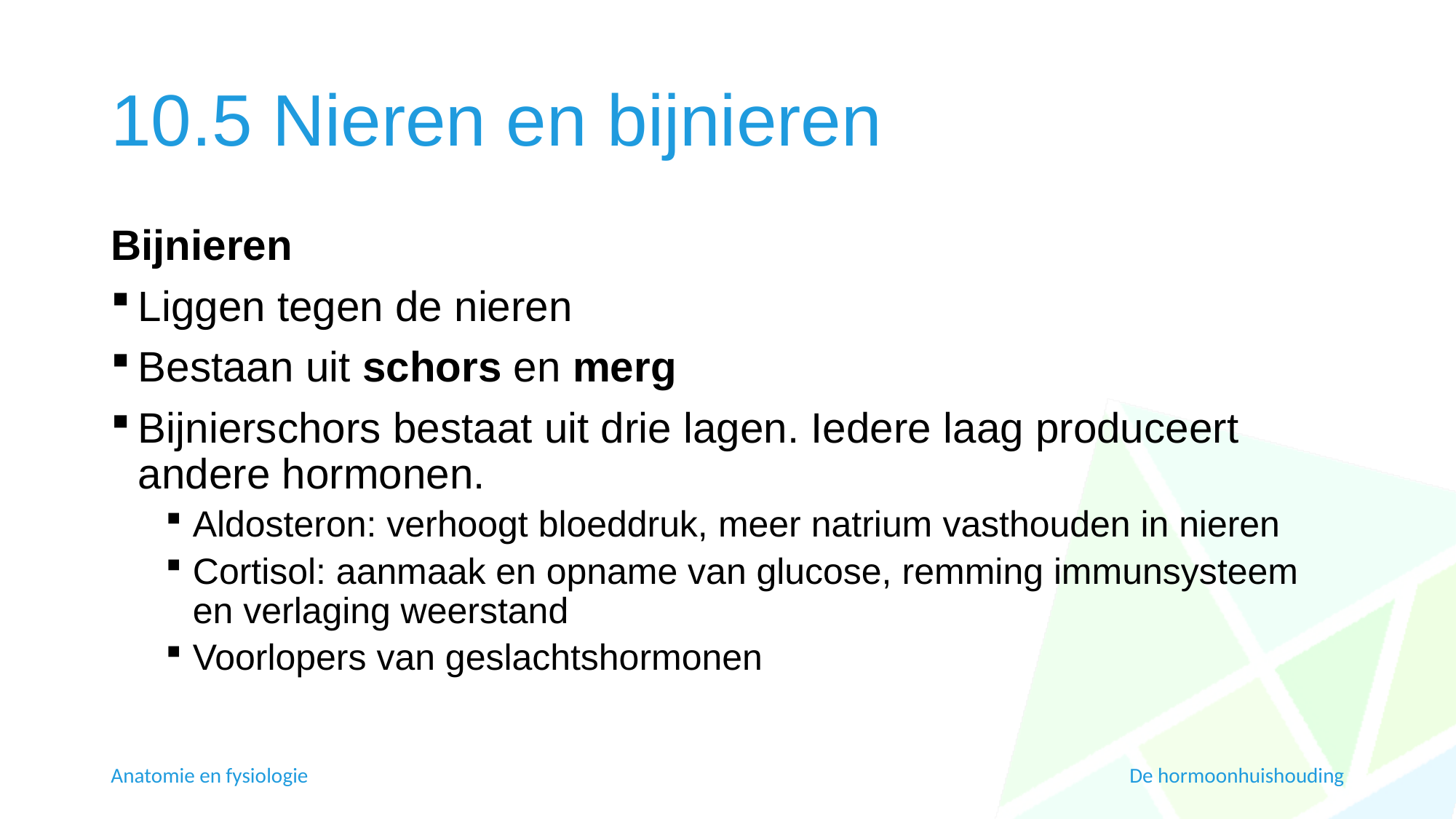

# 10.5 Nieren en bijnieren
Bijnieren
Liggen tegen de nieren
Bestaan uit schors en merg
Bijnierschors bestaat uit drie lagen. Iedere laag produceert andere hormonen.
Aldosteron: verhoogt bloeddruk, meer natrium vasthouden in nieren
Cortisol: aanmaak en opname van glucose, remming immunsysteem en verlaging weerstand
Voorlopers van geslachtshormonen

Anatomie en fysiologie
De hormoonhuishouding